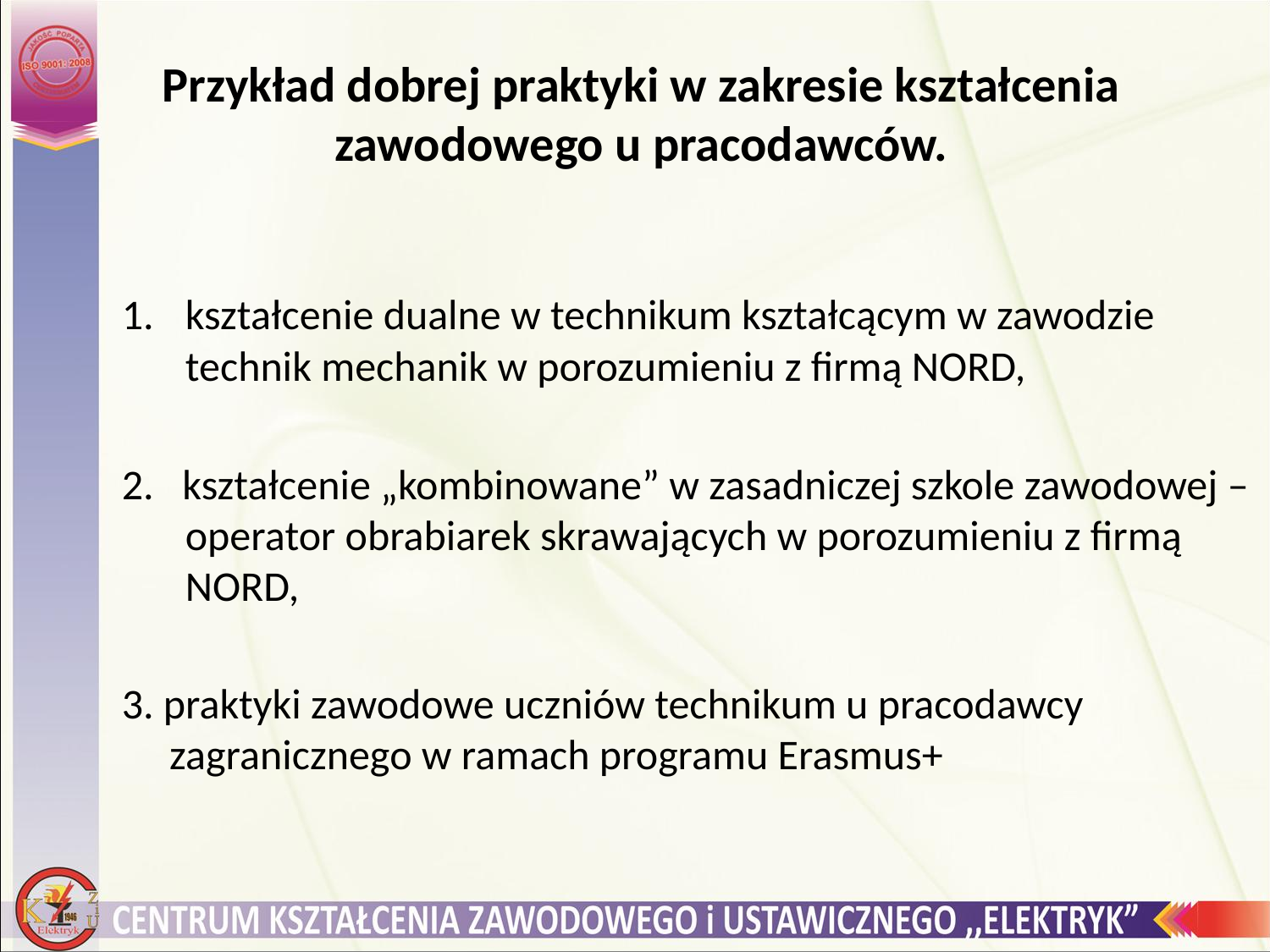

# Przykład dobrej praktyki w zakresie kształcenia zawodowego u pracodawców.

kształcenie dualne w technikum kształcącym w zawodzie technik mechanik w porozumieniu z firmą NORD,

2.   kształcenie „kombinowane” w zasadniczej szkole zawodowej – operator obrabiarek skrawających w porozumieniu z firmą NORD,

3. praktyki zawodowe uczniów technikum u pracodawcy  zagranicznego w ramach programu Erasmus+